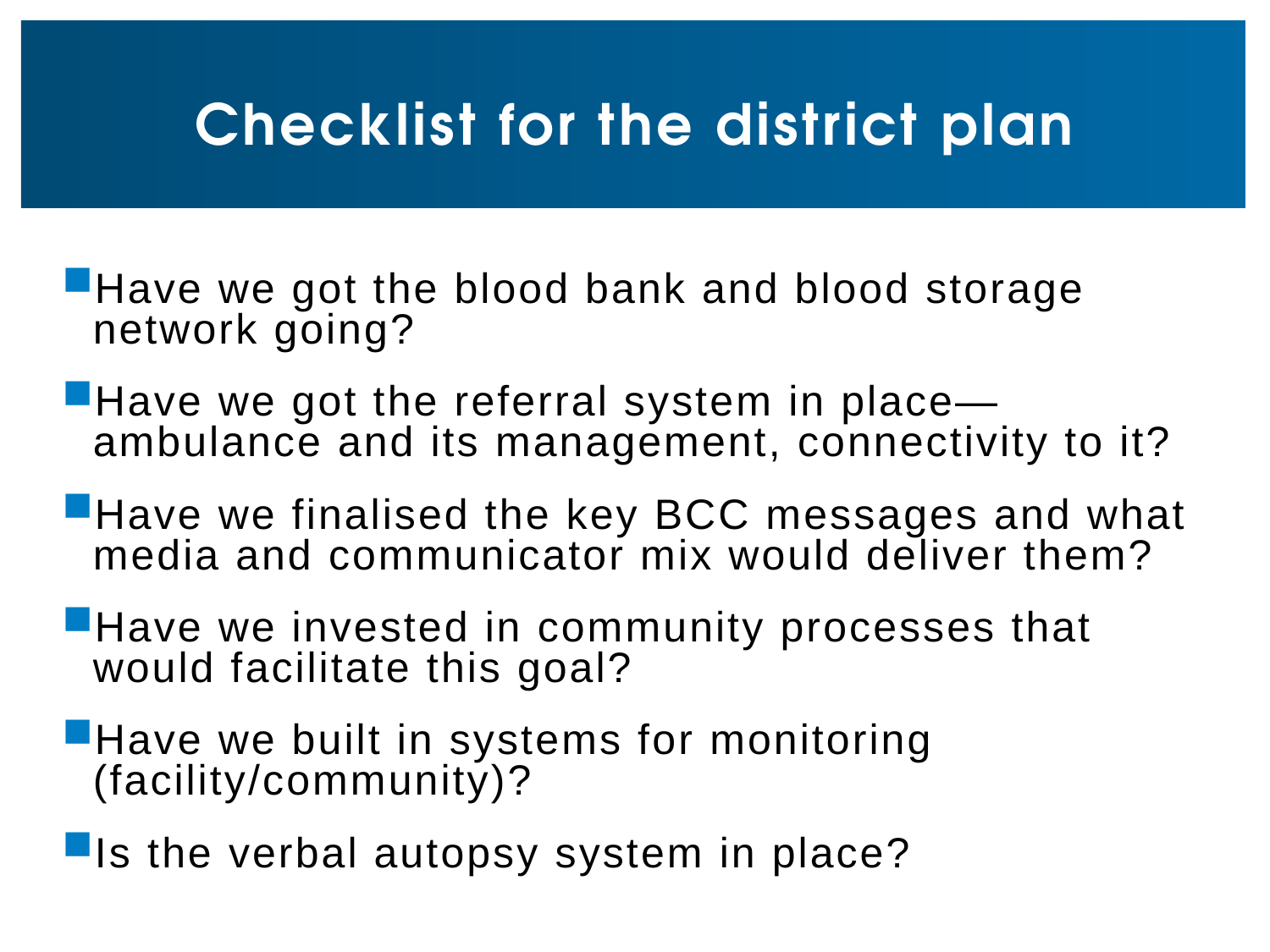

# Checklist for the district plan
Have we got the blood bank and blood storage network going?
Have we got the referral system in place—ambulance and its management, connectivity to it?
Have we finalised the key BCC messages and what media and communicator mix would deliver them?
Have we invested in community processes that would facilitate this goal?
Have we built in systems for monitoring (facility/community)?
Is the verbal autopsy system in place?